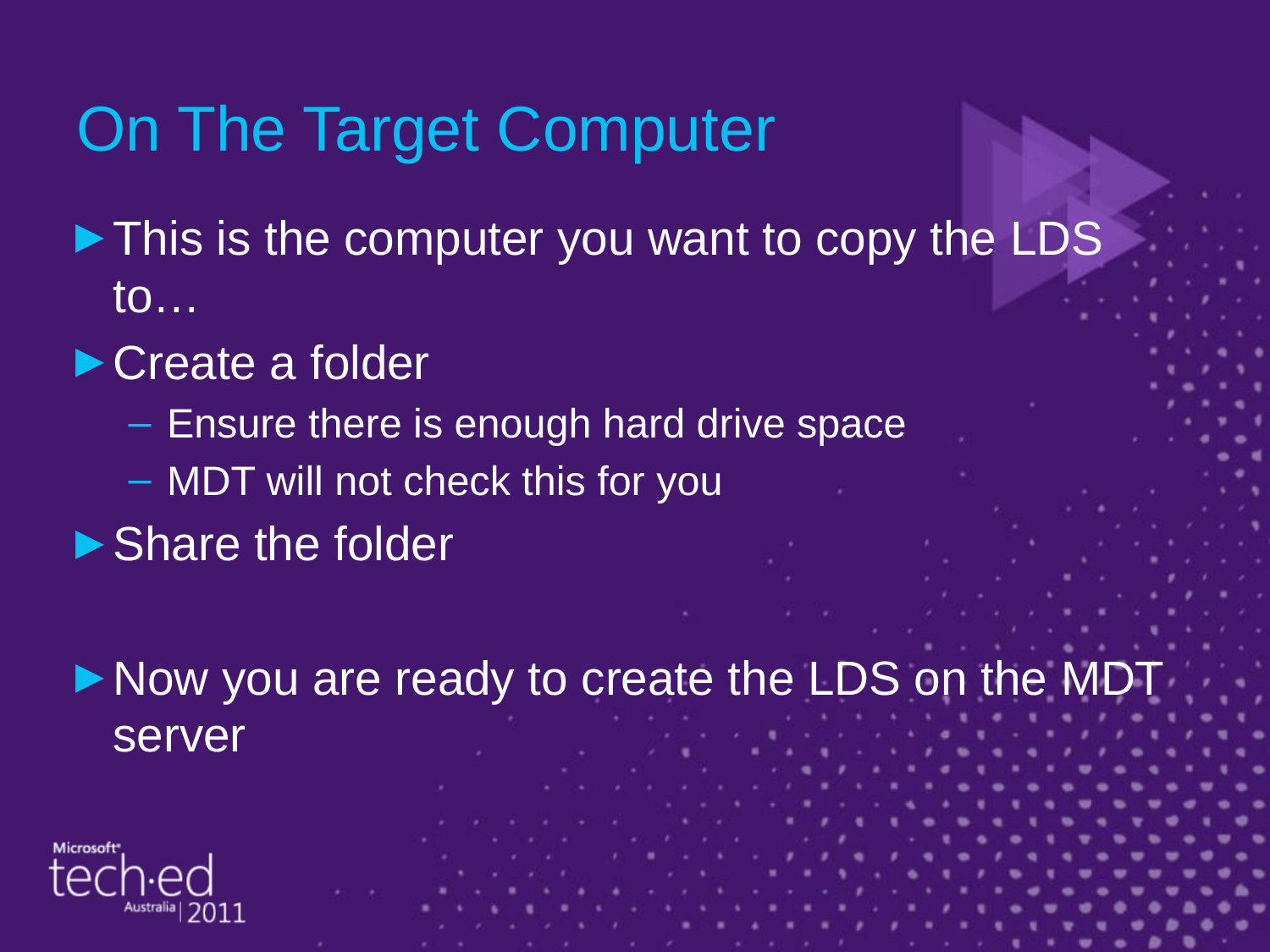

# On The Target Computer
This is the computer you want to copy the LDS to…
Create a folder
Ensure there is enough hard drive space
MDT will not check this for you
Share the folder

Now you are ready to create the LDS on the MDT server